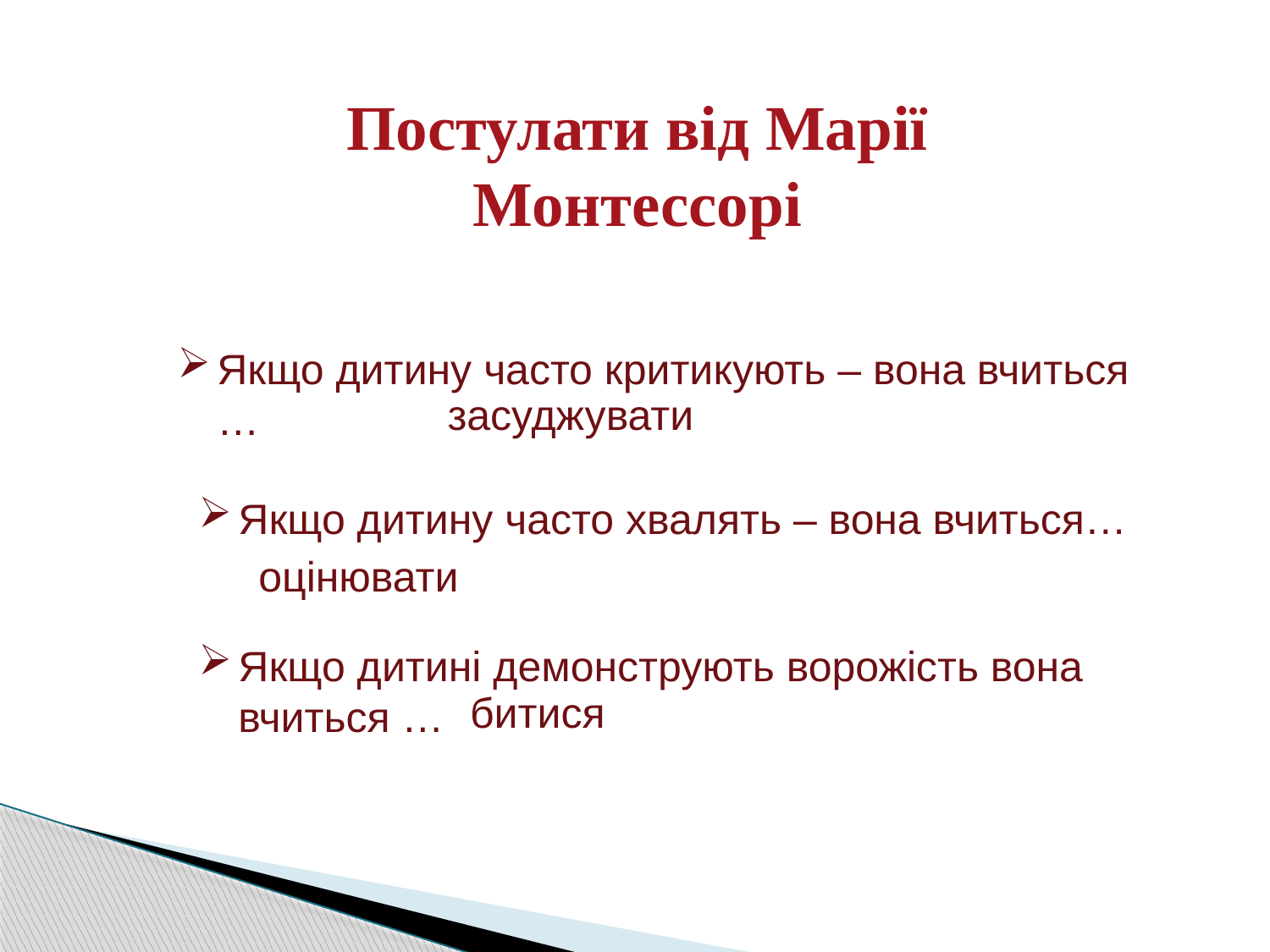

Постулати від Марії Монтессорі

Якщо дитину часто критикують – вона вчиться …
засуджувати
Якщо дитину часто хвалять – вона вчиться…
оцінювати
Якщо дитині демонструють ворожість вона вчиться …
битися